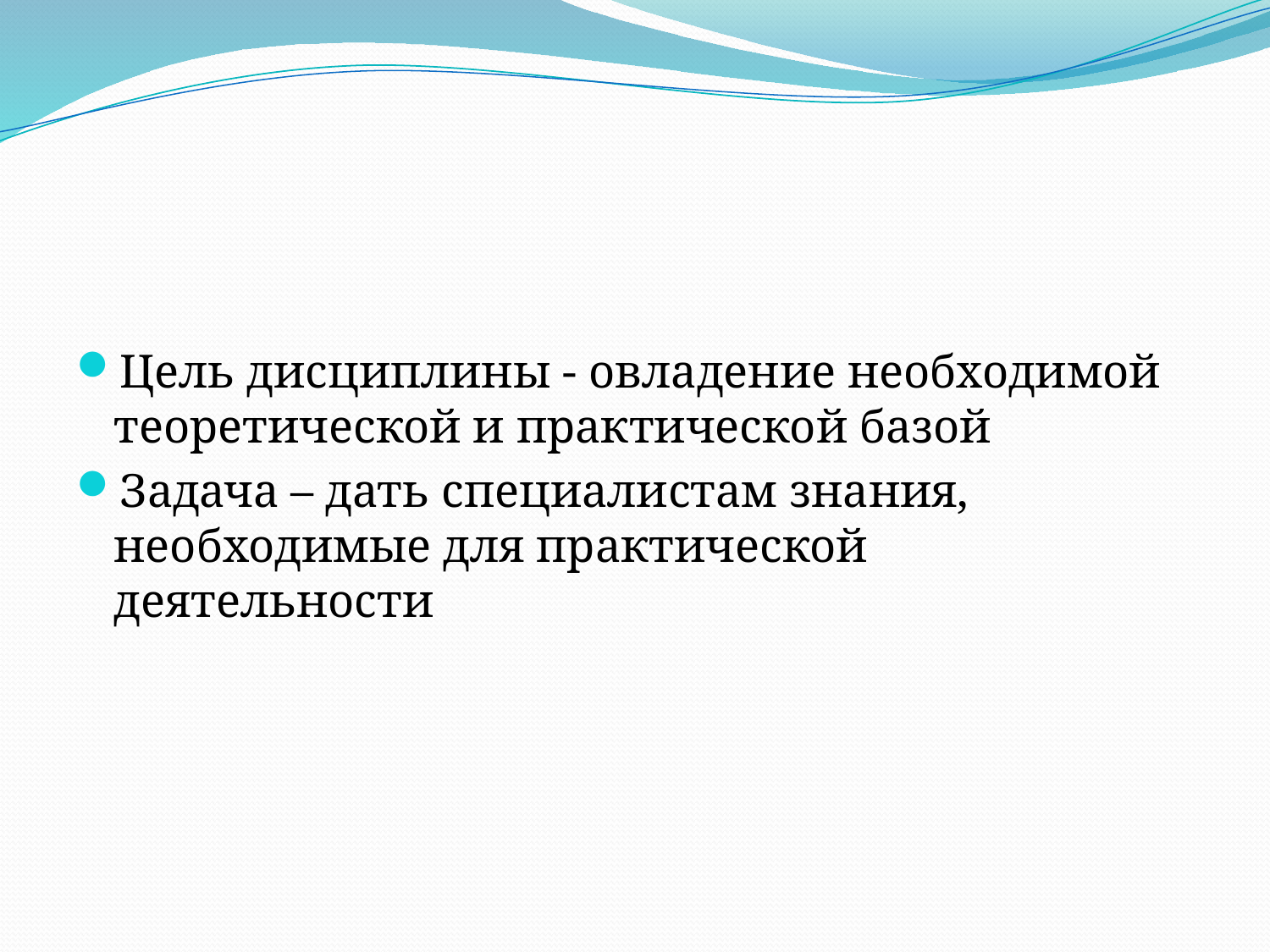

Цель дисциплины - овладение необходимой теоретической и практической базой
Задача – дать специалистам знания, необходимые для практической деятельности